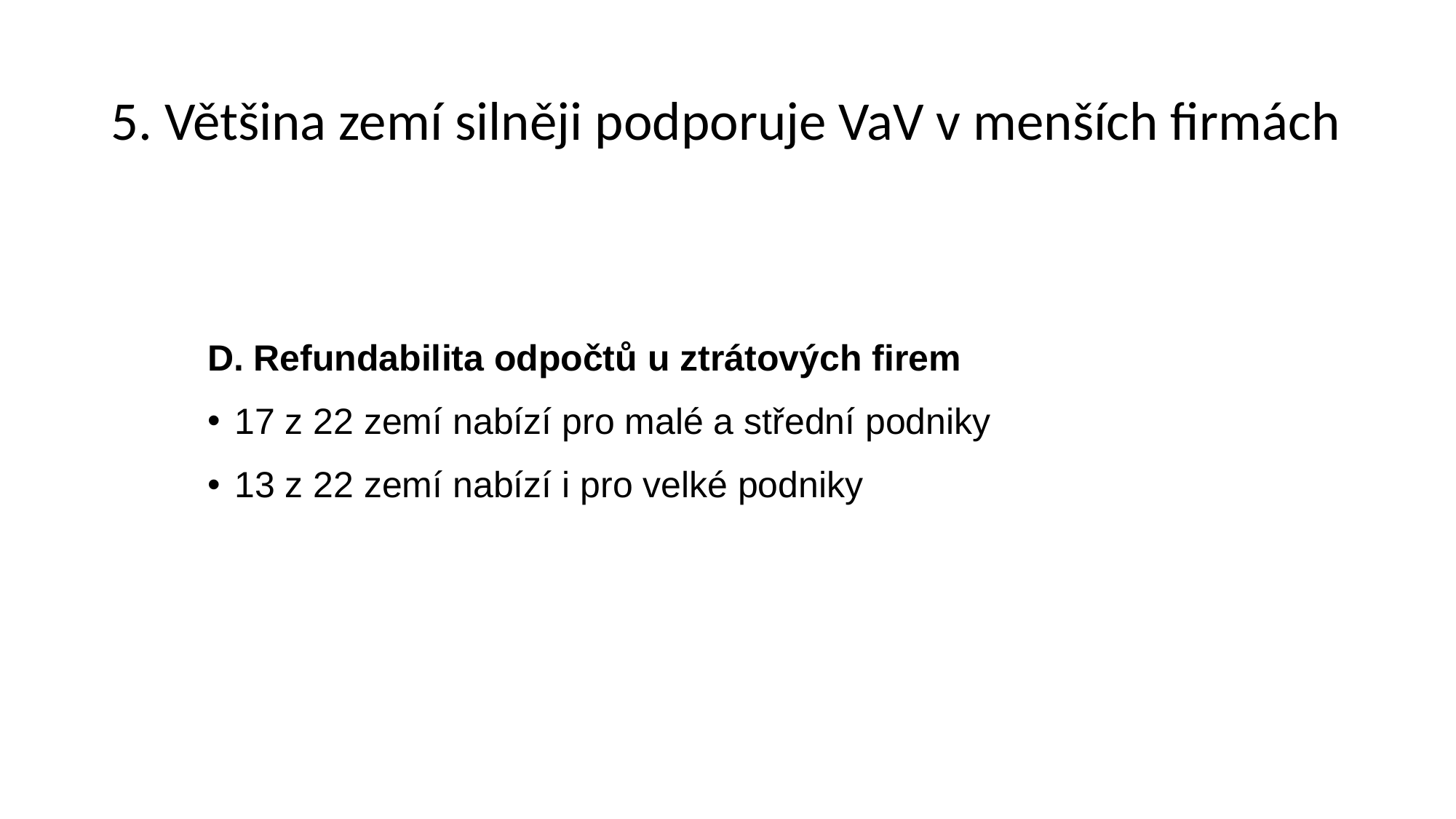

# 5. Většina zemí silněji podporuje VaV v menších firmách
D. Refundabilita odpočtů u ztrátových firem
17 z 22 zemí nabízí pro malé a střední podniky
13 z 22 zemí nabízí i pro velké podniky